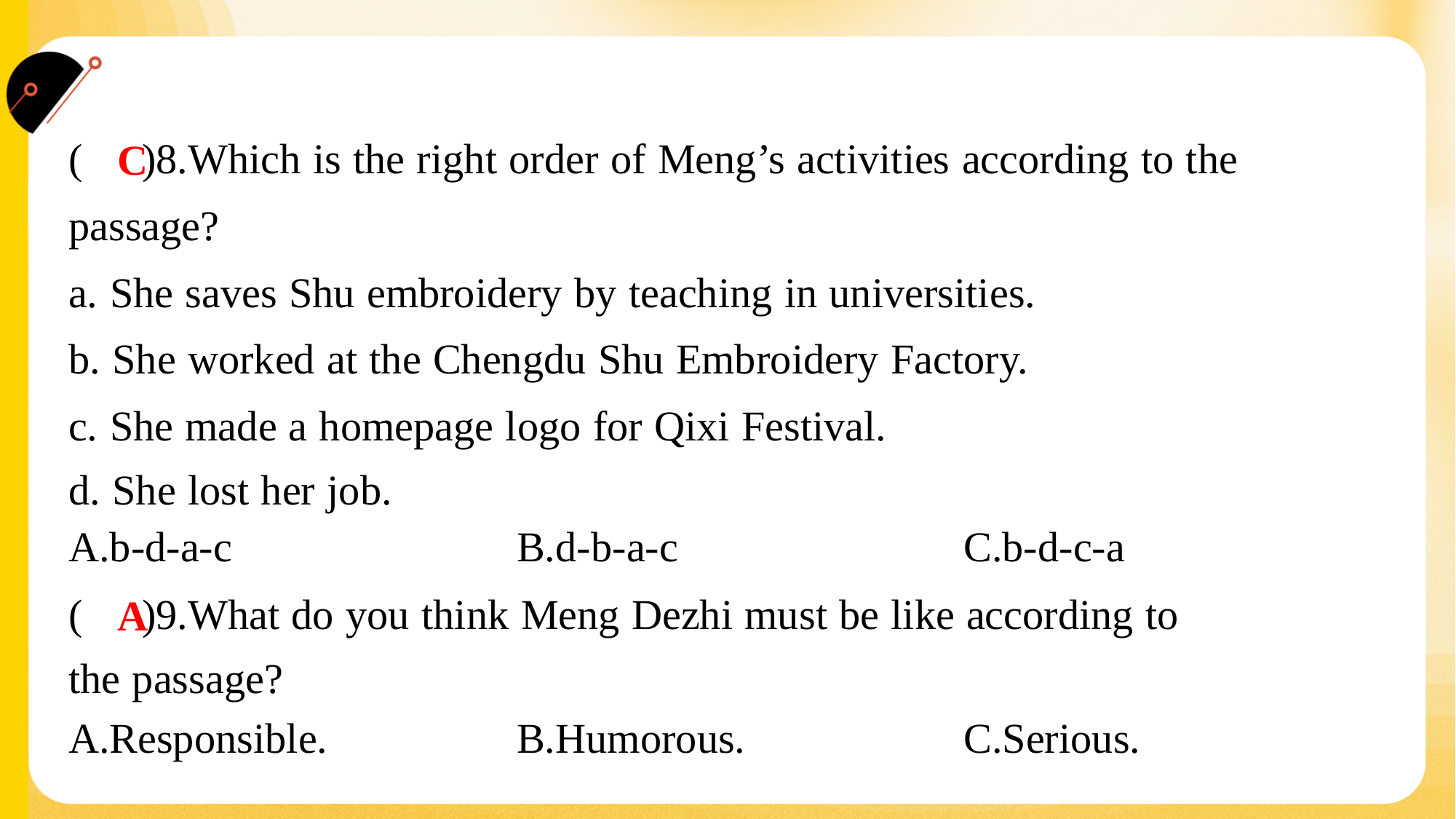

(     )8.Which is the right order of Meng’s activities according to the
passage?
a. She saves Shu embroidery by teaching in universities.
b. She worked at the Chengdu Shu Embroidery Factory.
c. She made a homepage logo for Qixi Festival.
d. She lost her job.
C
A.b-d-a-c	B.d-b-a-c	C.b-d-c-a
(     )9.What do you think Meng Dezhi must be like according to
the passage?
A
A.Responsible.	B.Humorous.	C.Serious.